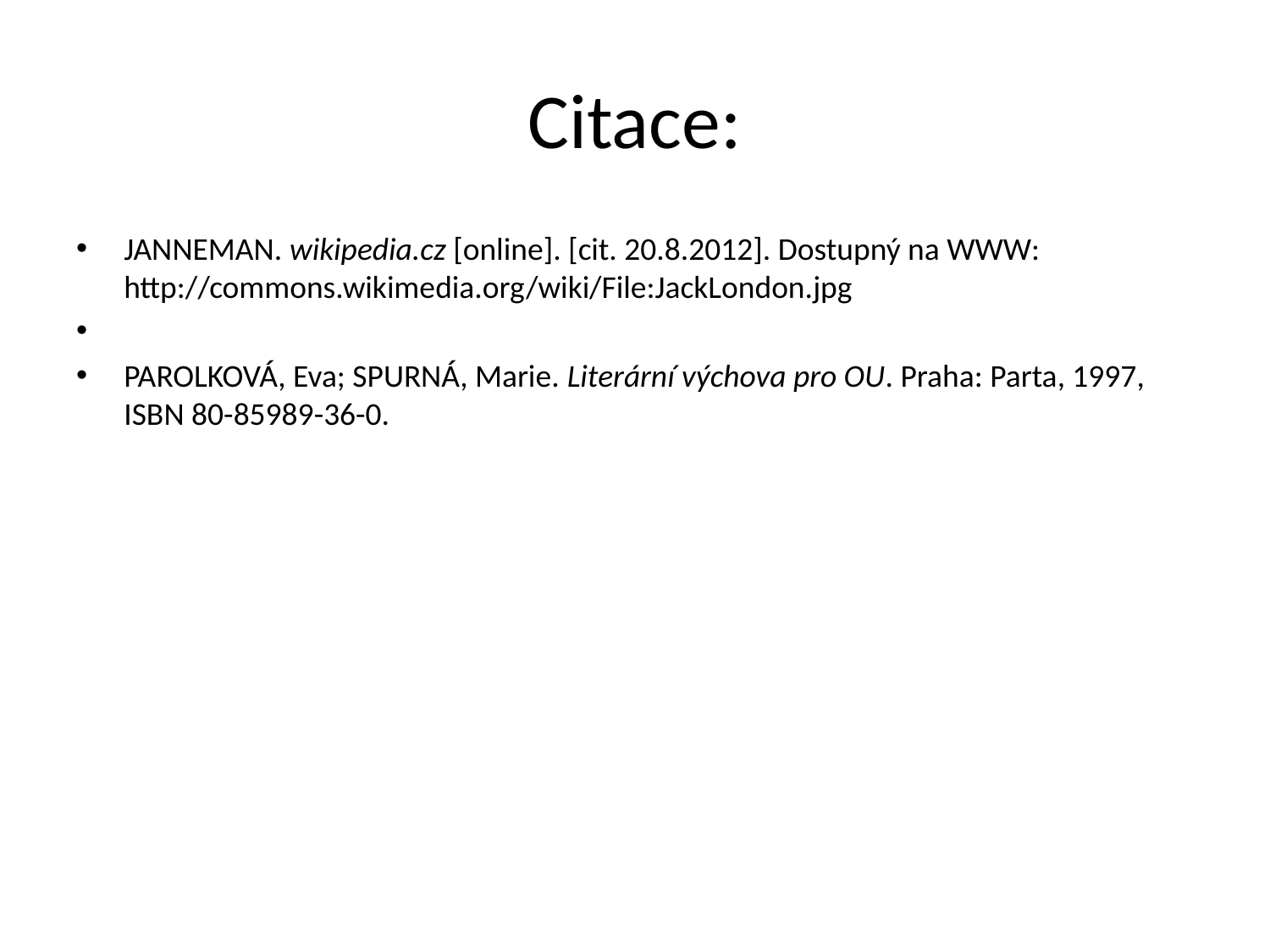

# Citace:
JANNEMAN. wikipedia.cz [online]. [cit. 20.8.2012]. Dostupný na WWW: http://commons.wikimedia.org/wiki/File:JackLondon.jpg

PAROLKOVÁ, Eva; SPURNÁ, Marie. Literární výchova pro OU. Praha: Parta, 1997, ISBN 80-85989-36-0.